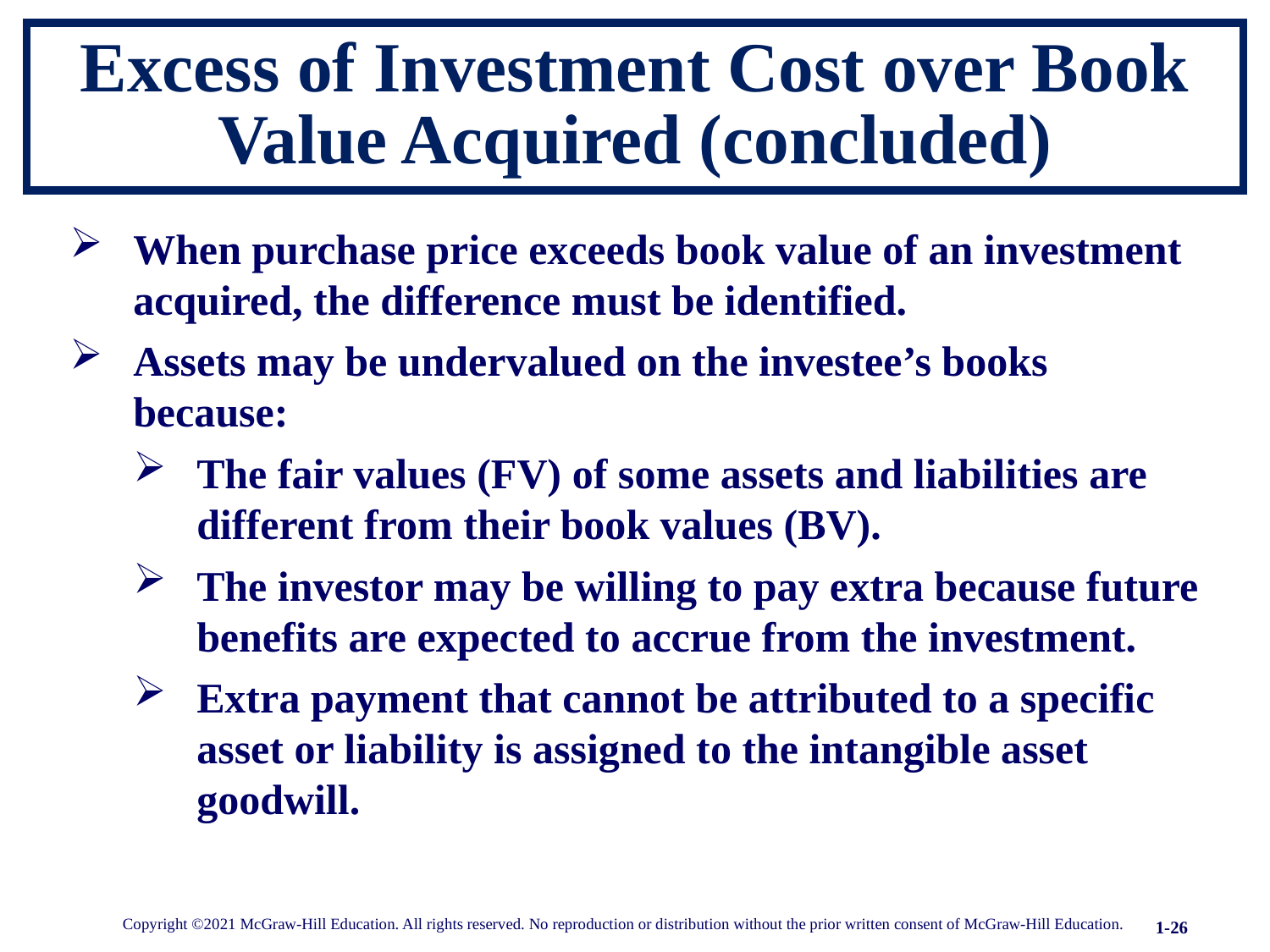

# Excess of Investment Cost over Book Value Acquired (concluded)
When purchase price exceeds book value of an investment acquired, the difference must be identified.
Assets may be undervalued on the investee’s books because:
The fair values (FV) of some assets and liabilities are different from their book values (BV).
The investor may be willing to pay extra because future benefits are expected to accrue from the investment.
Extra payment that cannot be attributed to a specific asset or liability is assigned to the intangible asset goodwill.
Copyright ©2021 McGraw-Hill Education. All rights reserved. No reproduction or distribution without the prior written consent of McGraw-Hill Education.
1-26